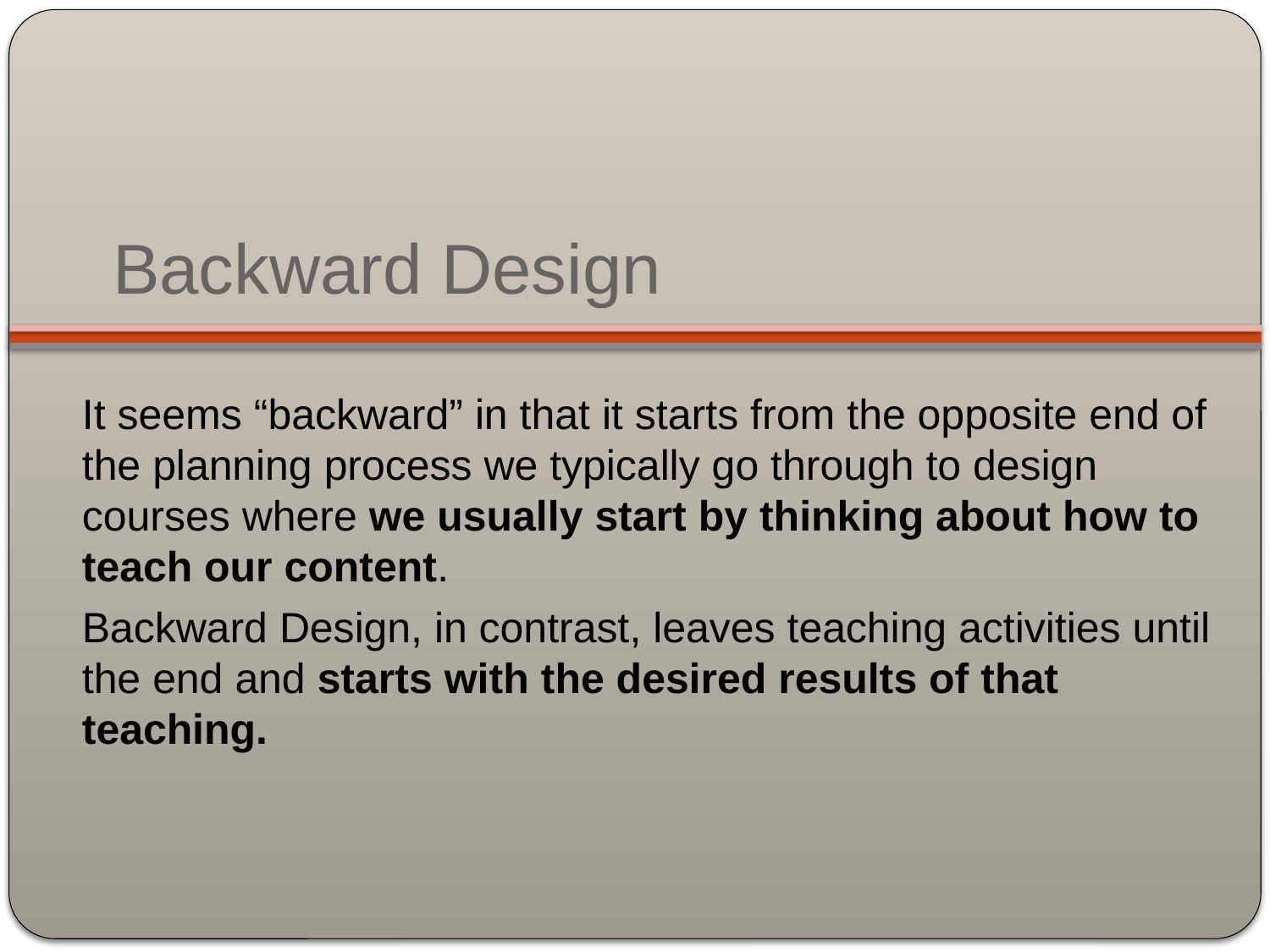

# Backward Design
It seems “backward” in that it starts from the opposite end of the planning process we typically go through to design courses where we usually start by thinking about how to teach our content.
Backward Design, in contrast, leaves teaching activities until the end and starts with the desired results of that teaching.